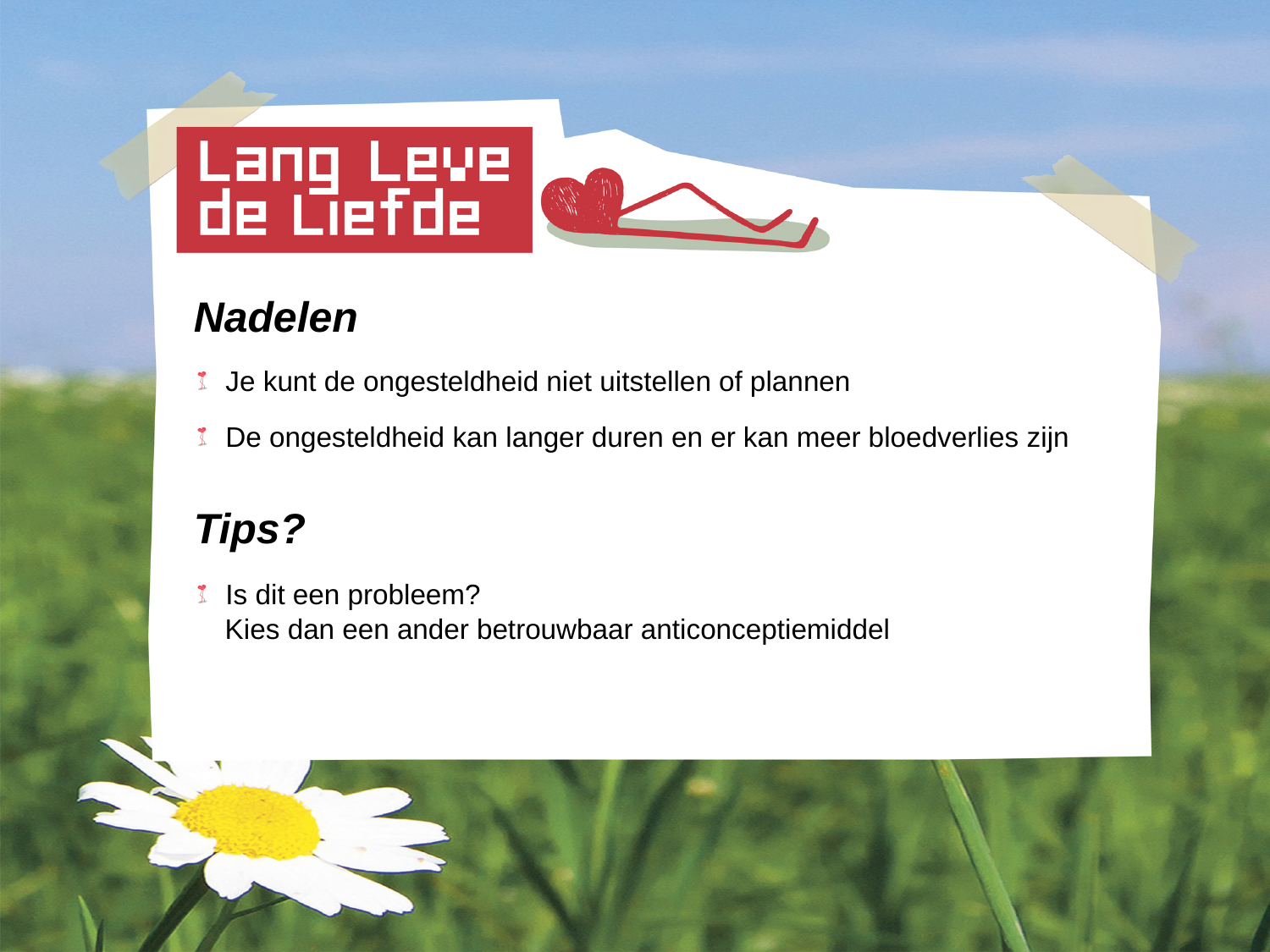

Nadelen

  Je kunt de ongesteldheid niet uitstellen of plannen

  De ongesteldheid kan langer duren en er kan meer bloedverlies zijn

Tips?

  Is dit een probleem?
    Kies dan een ander betrouwbaar anticonceptiemiddel